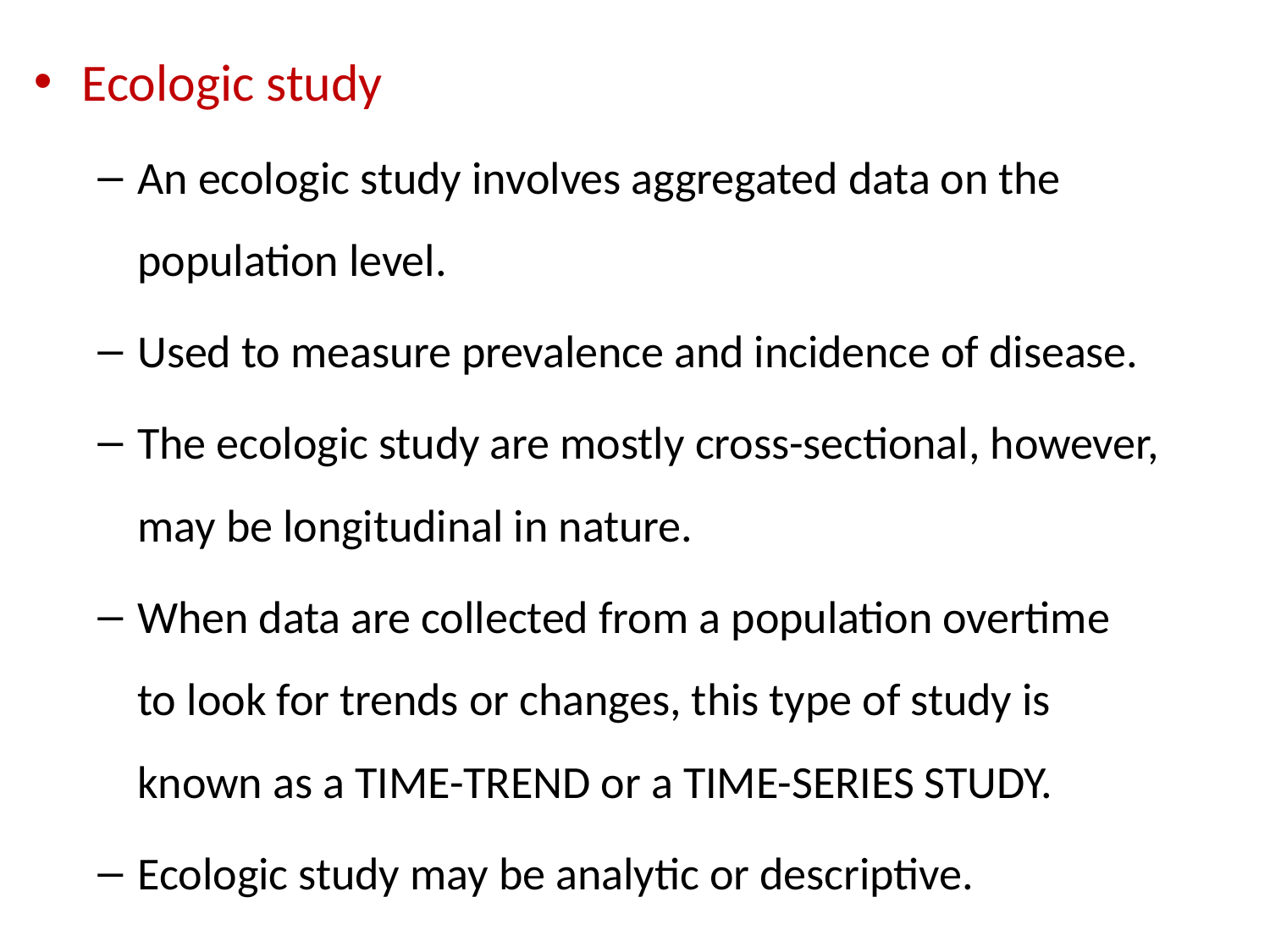

Ecologic study
An ecologic study involves aggregated data on the population level.
Used to measure prevalence and incidence of disease.
The ecologic study are mostly cross-sectional, however, may be longitudinal in nature.
When data are collected from a population overtime to look for trends or changes, this type of study is known as a TIME-TREND or a TIME-SERIES STUDY.
Ecologic study may be analytic or descriptive.